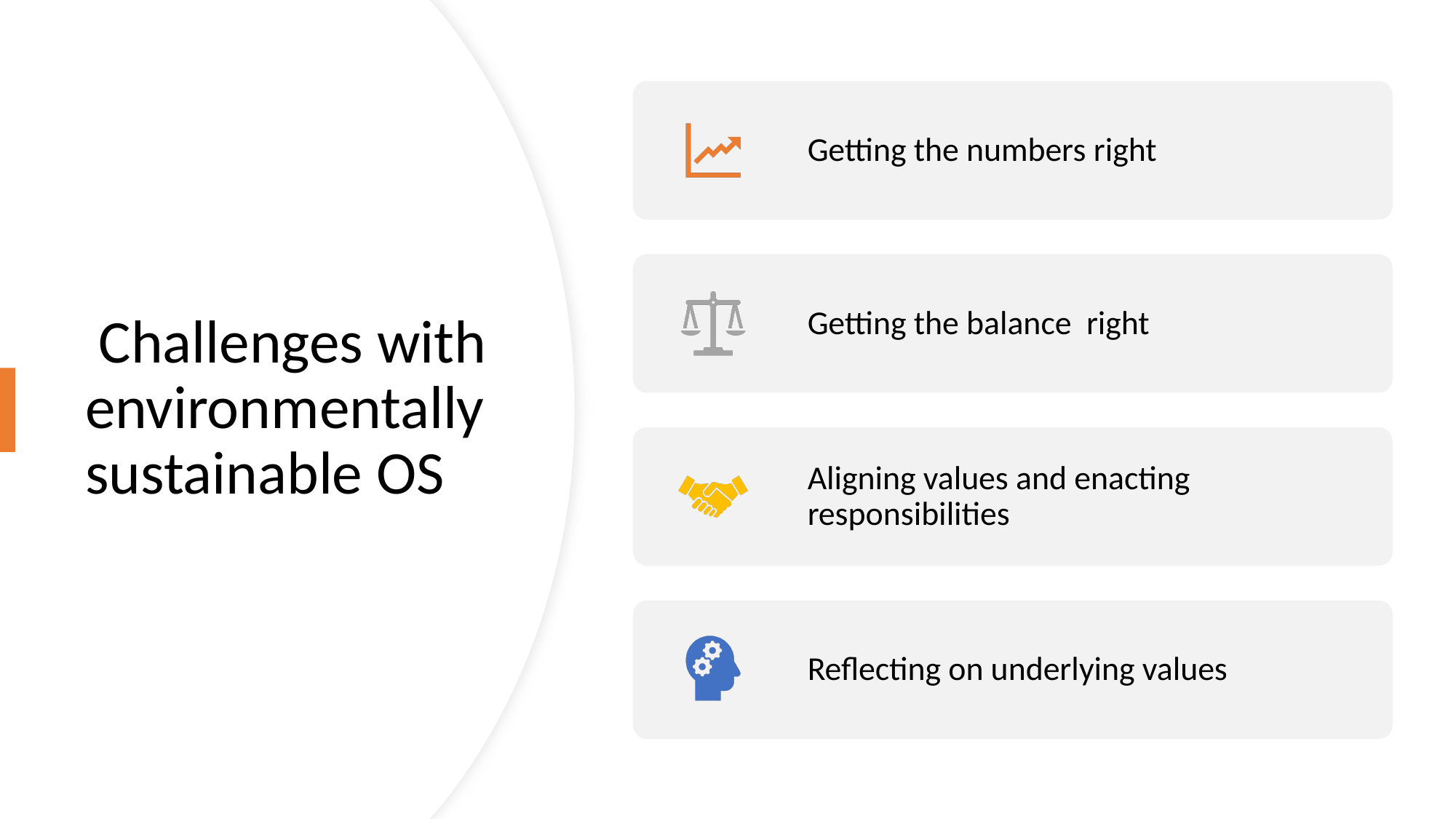

Getting the numbers right
Getting the balance  right
Aligning values and enacting responsibilities
Reflecting on underlying values
# Challenges with environmentally sustainable OS